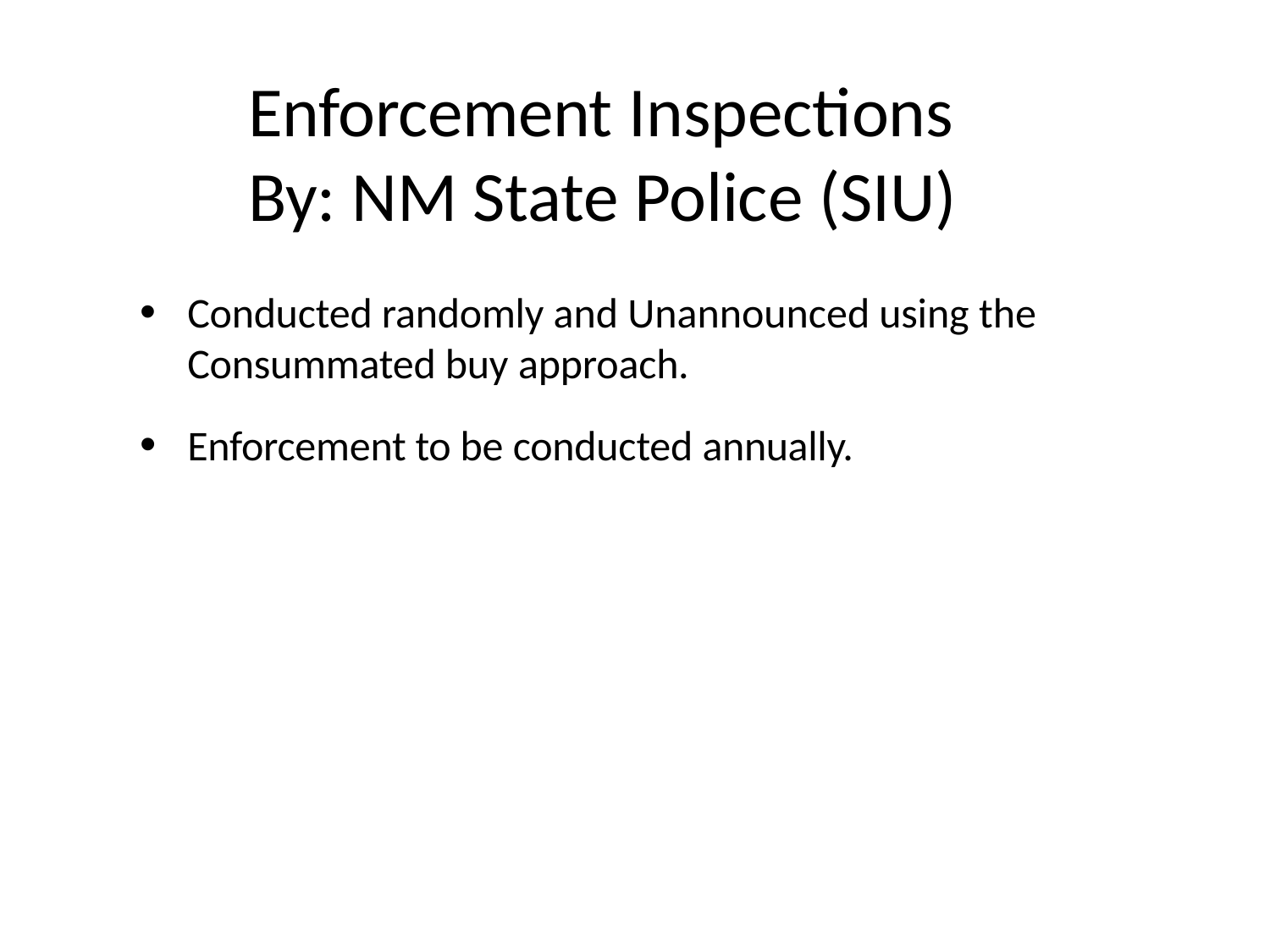

# Enforcement Inspections By: NM State Police (SIU)
Conducted randomly and Unannounced using the
Consummated buy approach.
Enforcement to be conducted annually.
29